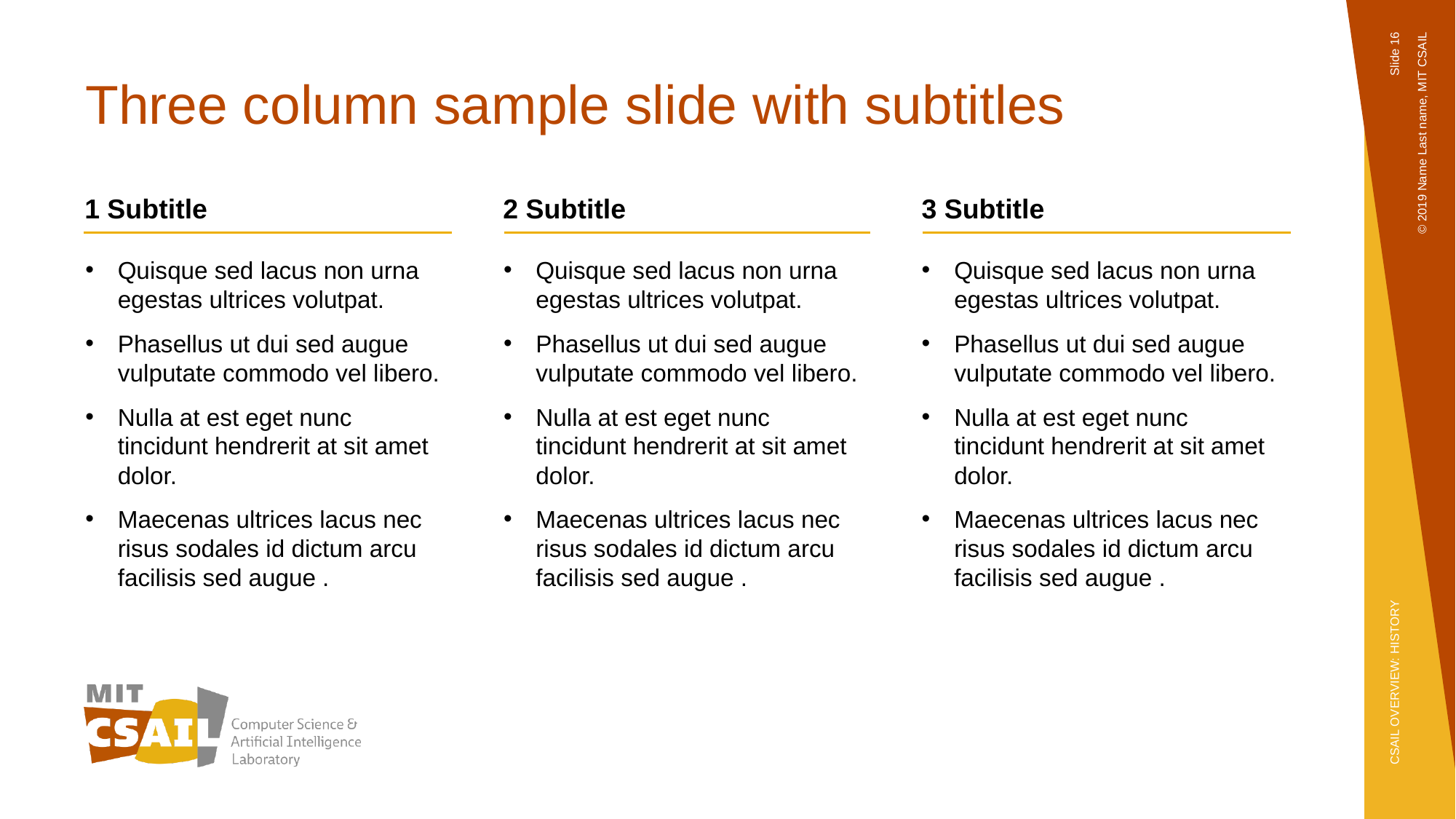

# Three column sample slide with subtitles
Slide 16
© 2019 Name Last name, MIT CSAIL
1 Subtitle
2 Subtitle
3 Subtitle
Quisque sed lacus non urna egestas ultrices volutpat.
Phasellus ut dui sed augue vulputate commodo vel libero.
Nulla at est eget nunc tincidunt hendrerit at sit amet dolor.
Maecenas ultrices lacus nec risus sodales id dictum arcu facilisis sed augue .
Quisque sed lacus non urna egestas ultrices volutpat.
Phasellus ut dui sed augue vulputate commodo vel libero.
Nulla at est eget nunc tincidunt hendrerit at sit amet dolor.
Maecenas ultrices lacus nec risus sodales id dictum arcu facilisis sed augue .
Quisque sed lacus non urna egestas ultrices volutpat.
Phasellus ut dui sed augue vulputate commodo vel libero.
Nulla at est eget nunc tincidunt hendrerit at sit amet dolor.
Maecenas ultrices lacus nec risus sodales id dictum arcu facilisis sed augue .
CSAIL OVERVIEW: HISTORY